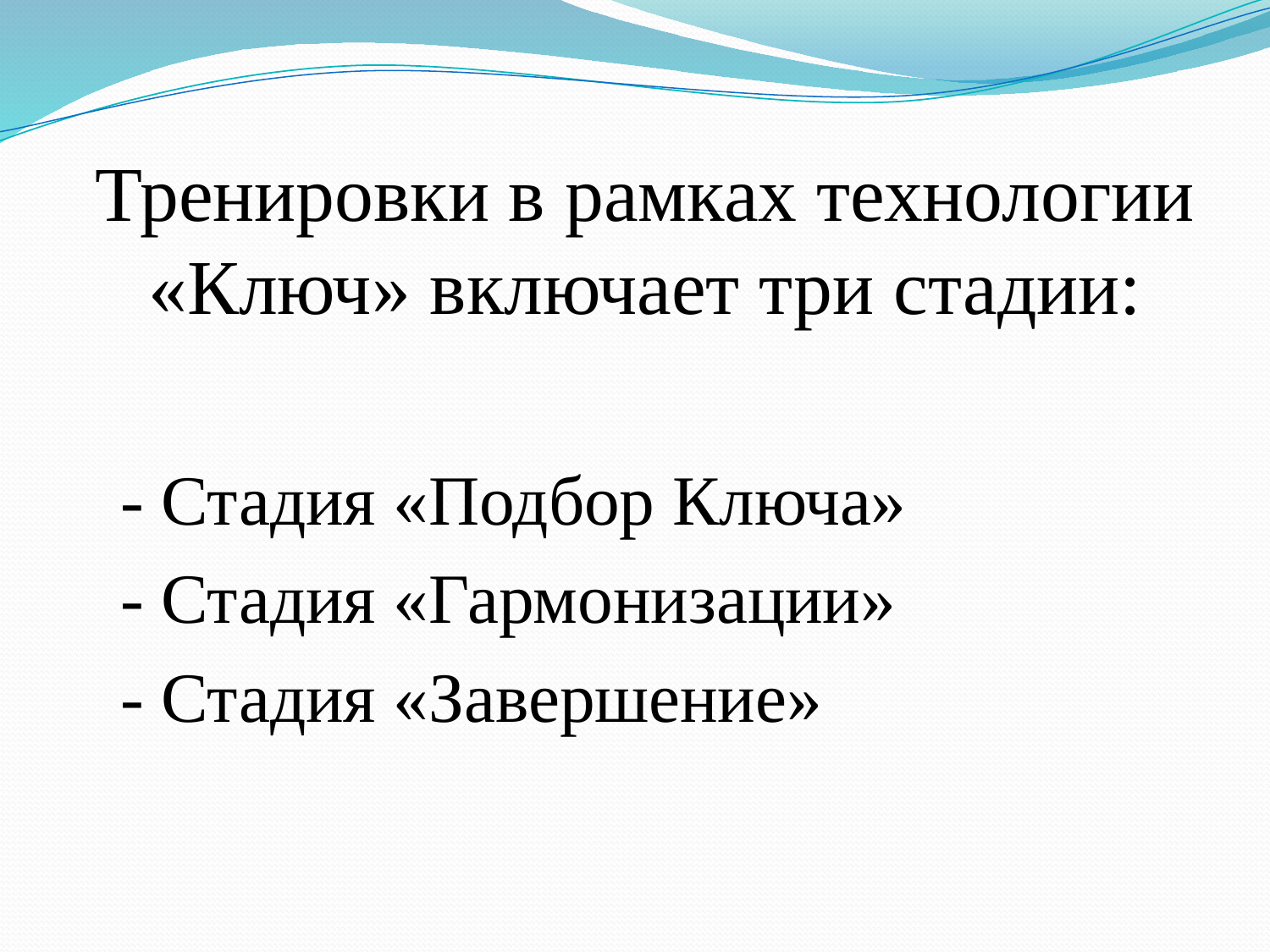

# Тренировки в рамках технологии «Ключ» включает три стадии:

- Стадия «Подбор Ключа»
- Стадия «Гармонизации»
- Стадия «Завершение»